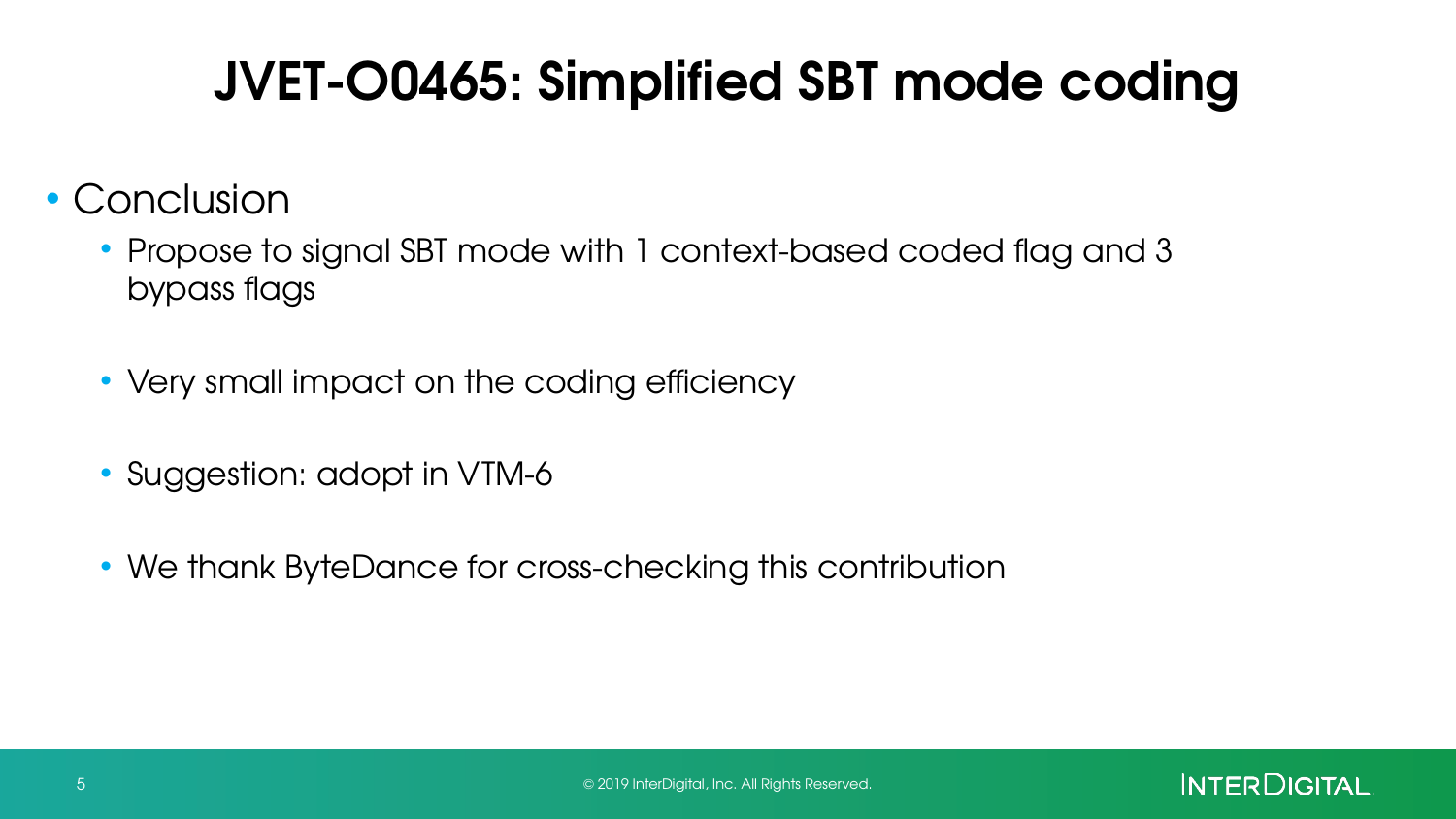

# JVET-O0465: Simplified SBT mode coding
Conclusion
Propose to signal SBT mode with 1 context-based coded flag and 3 bypass flags

Very small impact on the coding efficiency

Suggestion: adopt in VTM-6

We thank ByteDance for cross-checking this contribution
5
© 2019 InterDigital, Inc. All Rights Reserved.